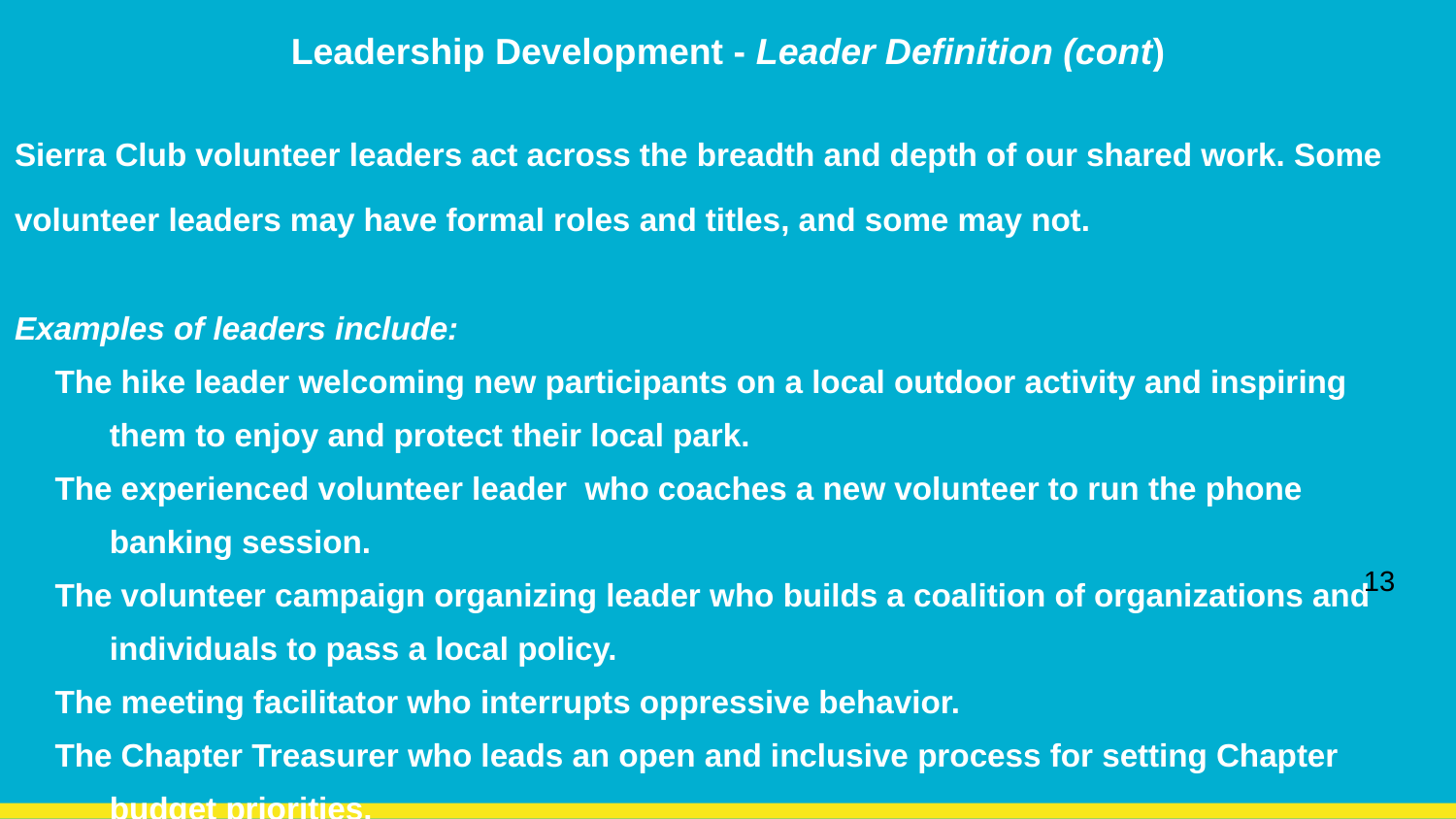

# Leadership Development - Leader Definition (cont)
Sierra Club volunteer leaders act across the breadth and depth of our shared work. Some volunteer leaders may have formal roles and titles, and some may not.

Examples of leaders include:
The hike leader welcoming new participants on a local outdoor activity and inspiring them to enjoy and protect their local park.
The experienced volunteer leader  who coaches a new volunteer to run the phone banking session.
The volunteer campaign organizing leader who builds a coalition of organizations and individuals to pass a local policy.
The meeting facilitator who interrupts oppressive behavior.
The Chapter Treasurer who leads an open and inclusive process for setting Chapter budget priorities.

13